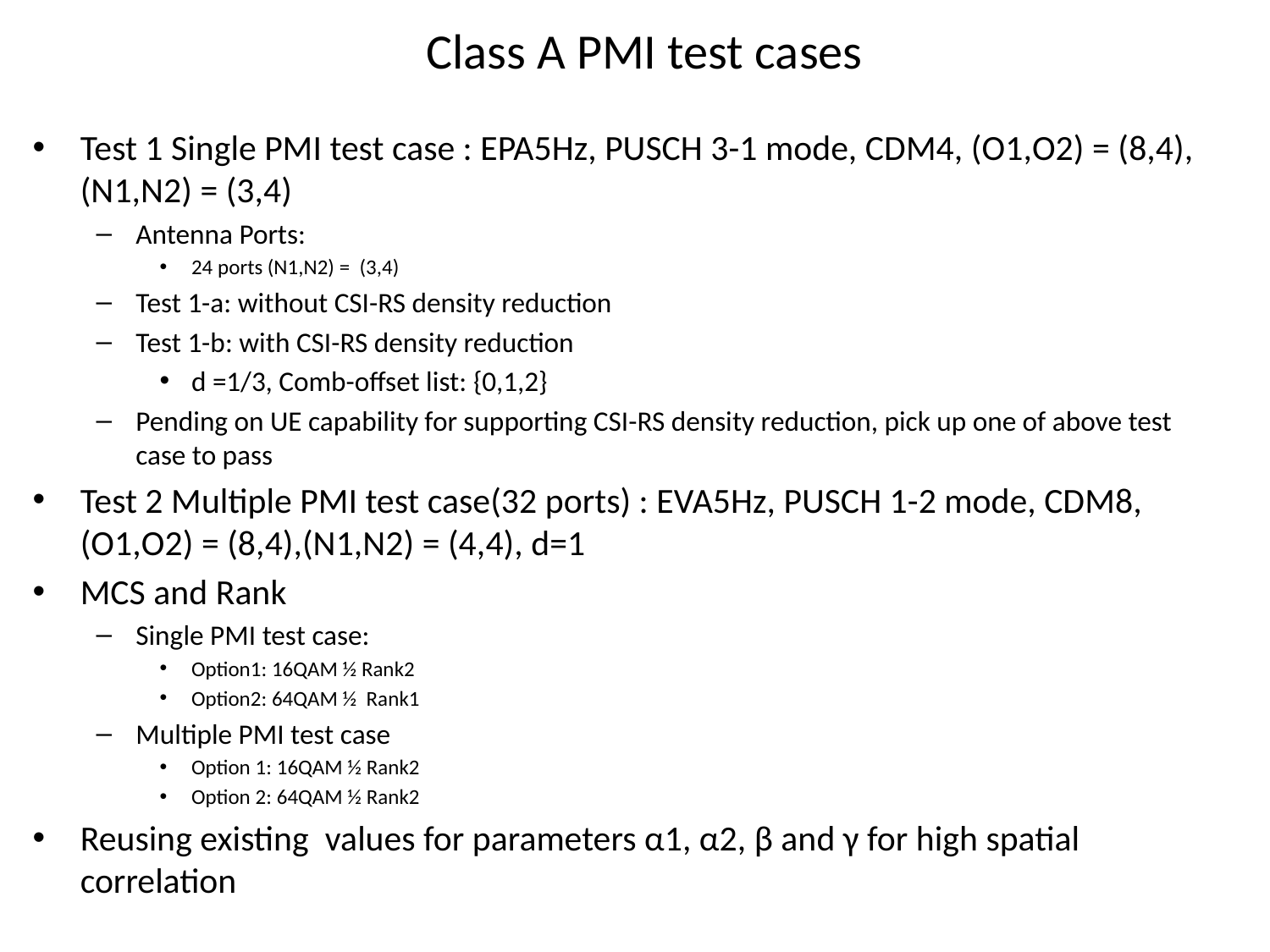

Class A PMI test cases
Test 1 Single PMI test case : EPA5Hz, PUSCH 3-1 mode, CDM4, (O1,O2) = (8,4), (N1,N2) = (3,4)
Antenna Ports:
24 ports (N1,N2) =  (3,4)
Test 1-a: without CSI-RS density reduction
Test 1-b: with CSI-RS density reduction
d =1/3, Comb-offset list: {0,1,2}
Pending on UE capability for supporting CSI-RS density reduction, pick up one of above test case to pass
Test 2 Multiple PMI test case(32 ports) : EVA5Hz, PUSCH 1-2 mode, CDM8, (O1,O2) = (8,4),(N1,N2) = (4,4), d=1
MCS and Rank
Single PMI test case:
Option1: 16QAM ½ Rank2
Option2: 64QAM ½  Rank1
Multiple PMI test case
Option 1: 16QAM ½ Rank2
Option 2: 64QAM ½ Rank2
Reusing existing  values for parameters α1, α2, β and γ for high spatial correlation